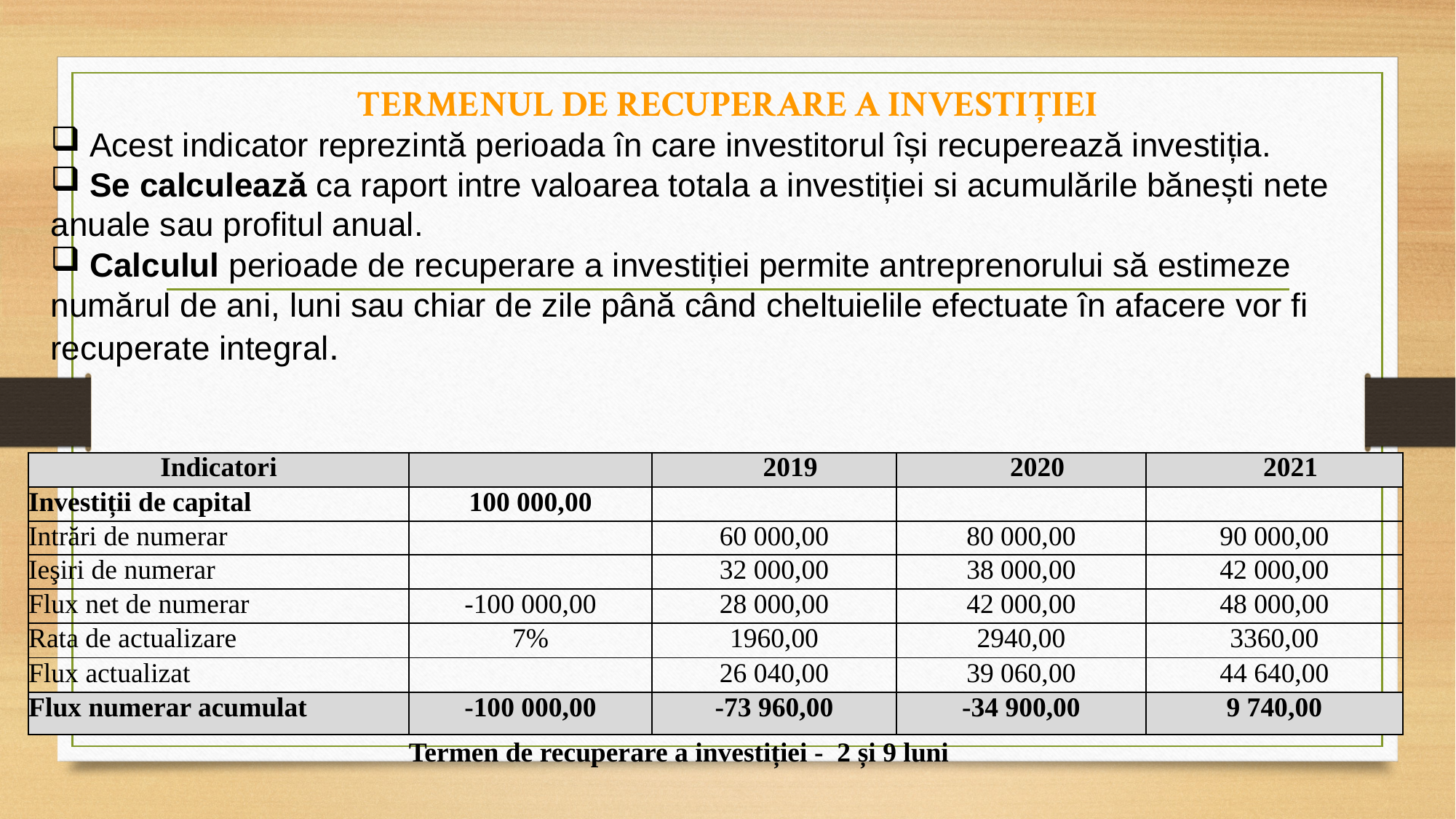

TERMENUL DE RECUPERARE A INVESTIȚIEI
 Acest indicator reprezintă perioada în care investitorul își recuperează investiția.
 Se calculează ca raport intre valoarea totala a investiției si acumulările bănești nete anuale sau profitul anual.
 Calculul perioade de recuperare a investiției permite antreprenorului să estimeze numărul de ani, luni sau chiar de zile până când cheltuielile efectuate în afacere vor fi recuperate integral.
| Indicatori |  | 2019 | 2020 | 2021 |
| --- | --- | --- | --- | --- |
| Investiții de capital | 100 000,00 |  |  |  |
| Intrări de numerar |  | 60 000,00 | 80 000,00 | 90 000,00 |
| Ieşiri de numerar |  | 32 000,00 | 38 000,00 | 42 000,00 |
| Flux net de numerar | -100 000,00 | 28 000,00 | 42 000,00 | 48 000,00 |
| Rata de actualizare | 7% | 1960,00 | 2940,00 | 3360,00 |
| Flux actualizat |  | 26 040,00 | 39 060,00 | 44 640,00 |
| Flux numerar acumulat | -100 000,00 | -73 960,00 | -34 900,00 | 9 740,00 |
|  | Termen de recuperare a investiției - 2 și 9 luni |  |  |  |